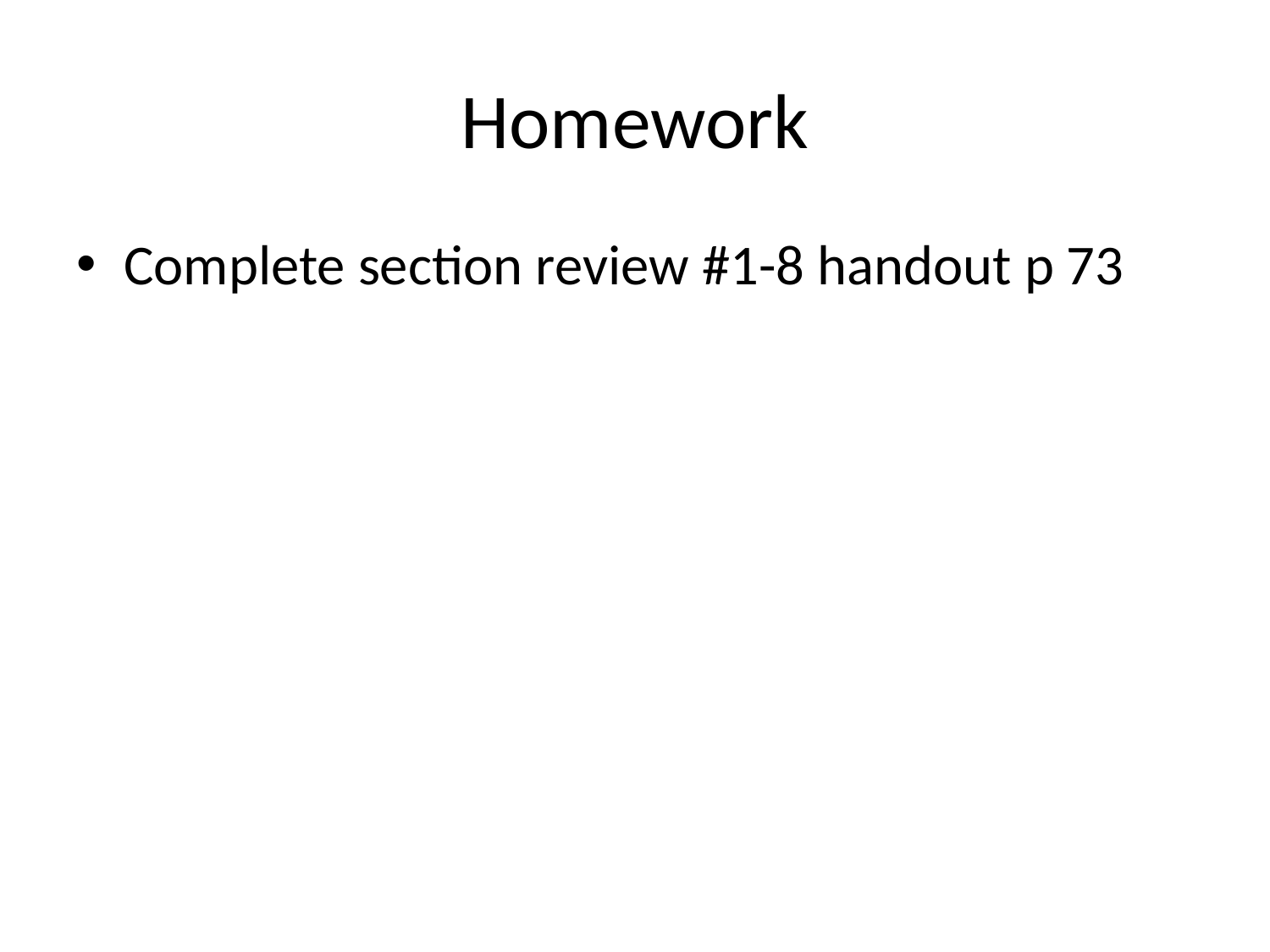

# Homework
Complete section review #1-8 handout p 73